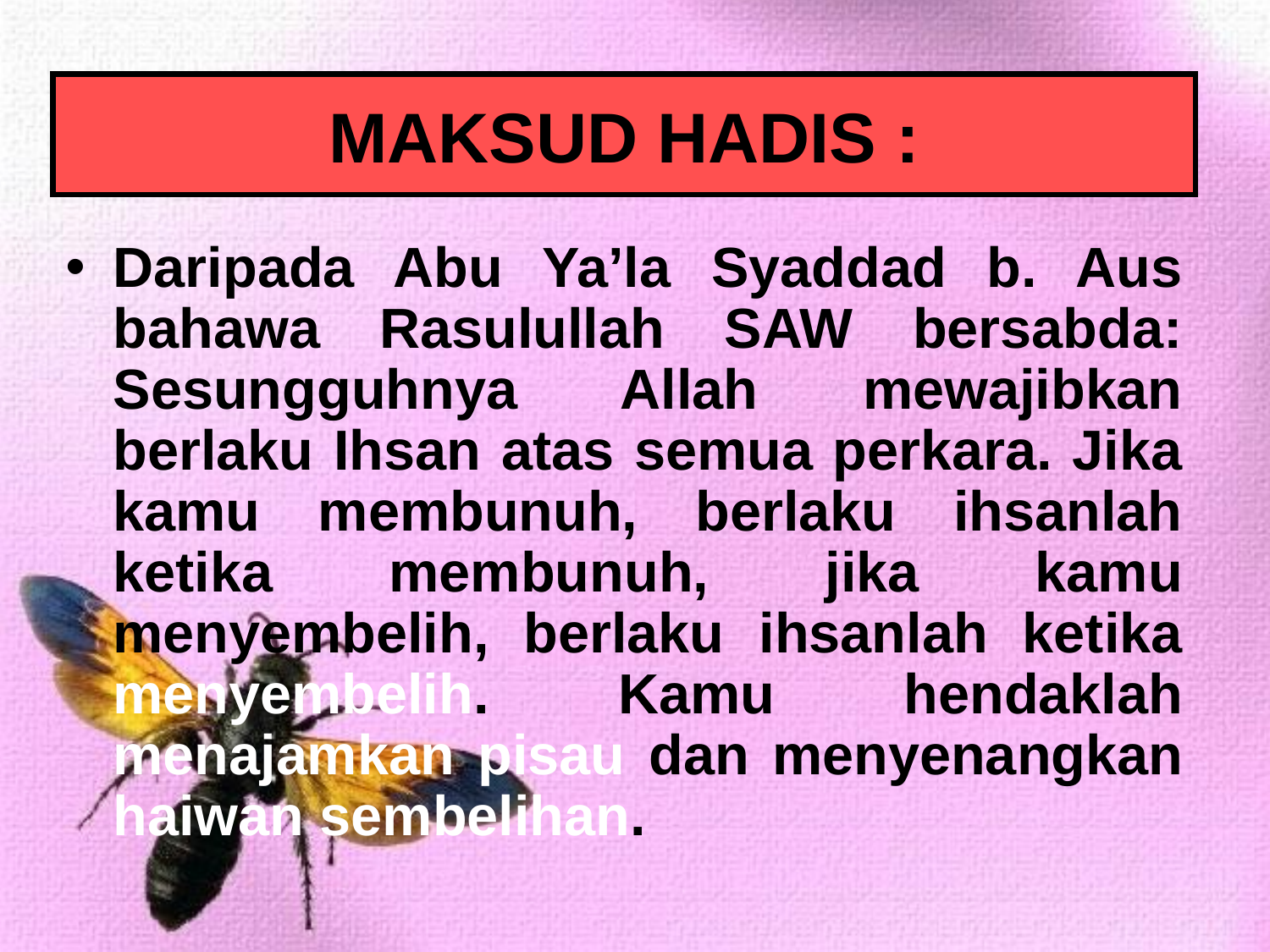

MAKSUD HADIS :
Daripada Abu Ya’la Syaddad b. Aus bahawa Rasulullah SAW bersabda: Sesungguhnya Allah mewajibkan berlaku Ihsan atas semua perkara. Jika kamu membunuh, berlaku ihsanlah ketika membunuh, jika kamu menyembelih, berlaku ihsanlah ketika menyembelih. Kamu hendaklah menajamkan pisau dan menyenangkan haiwan sembelihan.